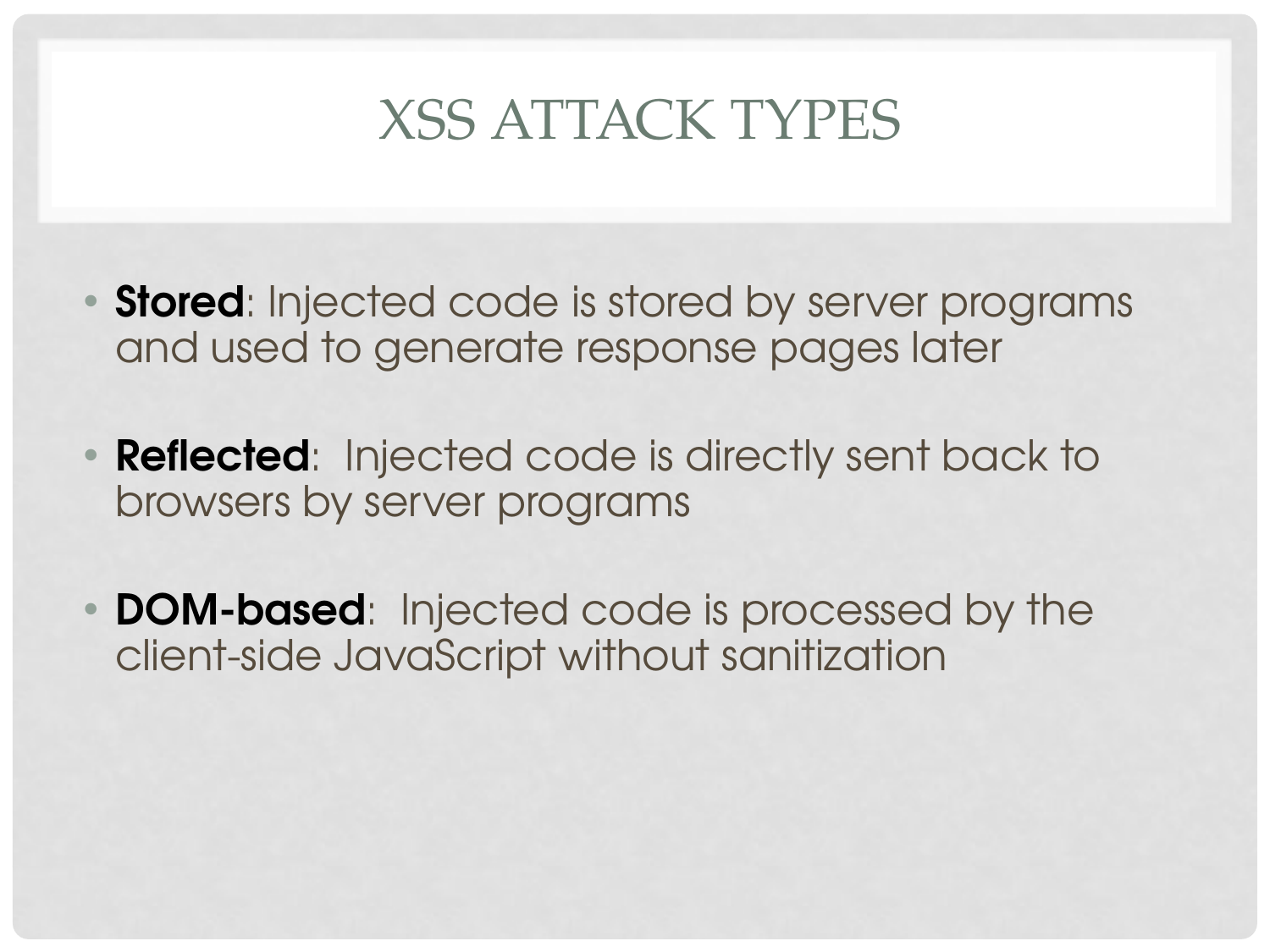

# XSS attack types
Stored: Injected code is stored by server programs and used to generate response pages later

Reflected:  Injected code is directly sent back to browsers by server programs

DOM-based:  Injected code is processed by the client-side JavaScript without sanitization